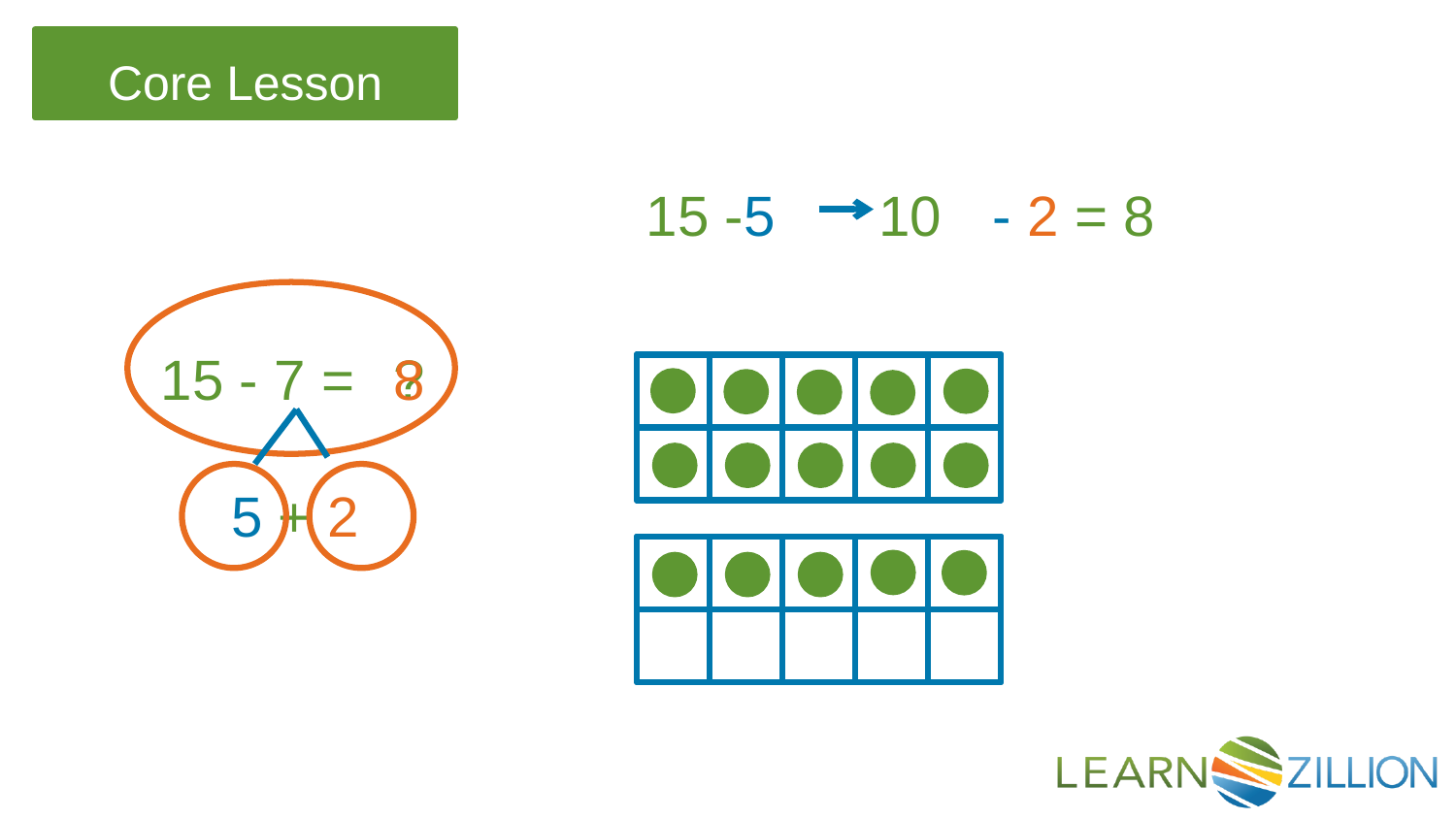

15 -5
10
- 2 = 8

15 - 7 =
?
8

5 + 2